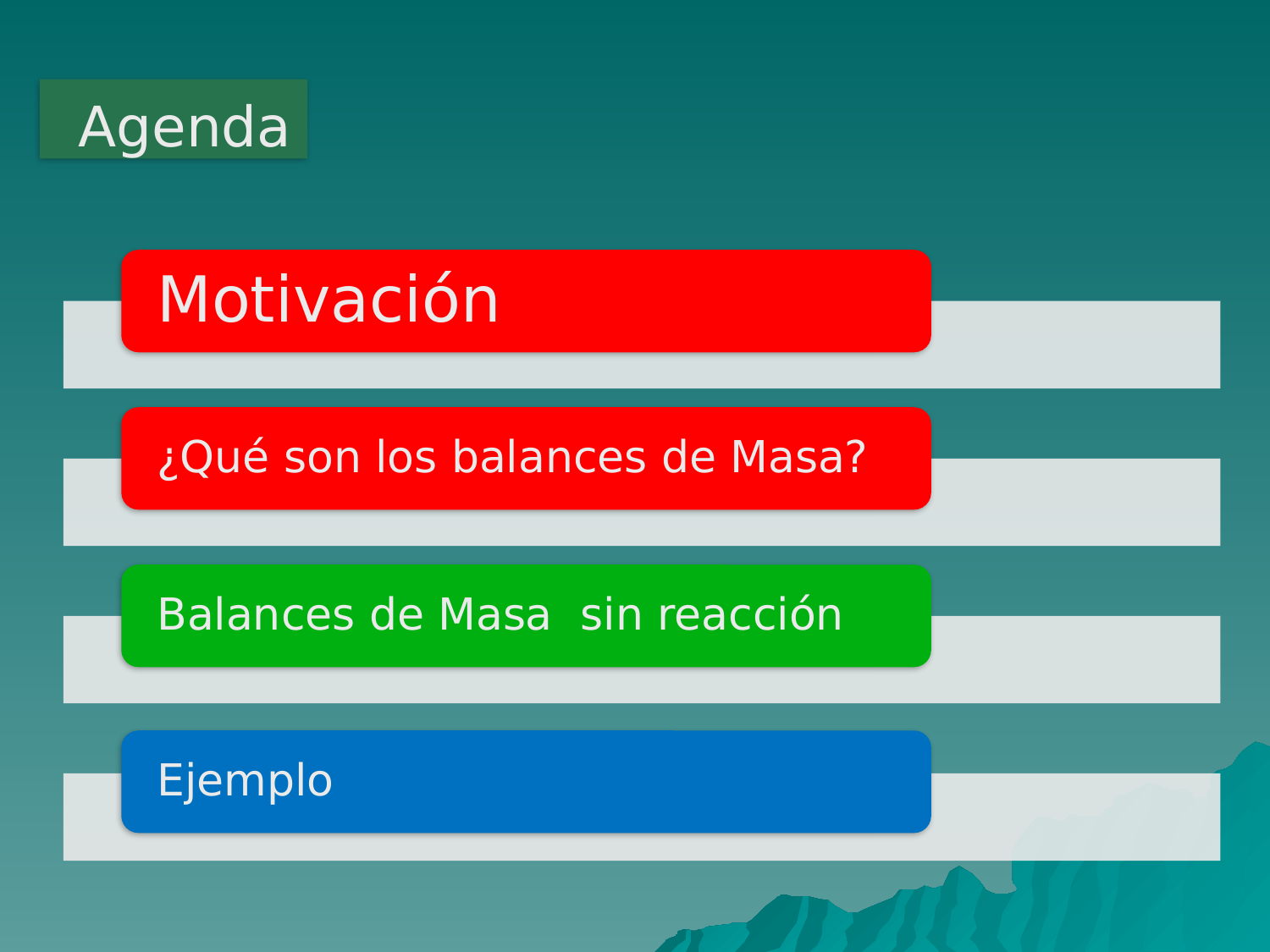

Agenda
Motivación
¿Qué son los balances de Masa?
Balances de Masa  sin reacción
Ejemplo